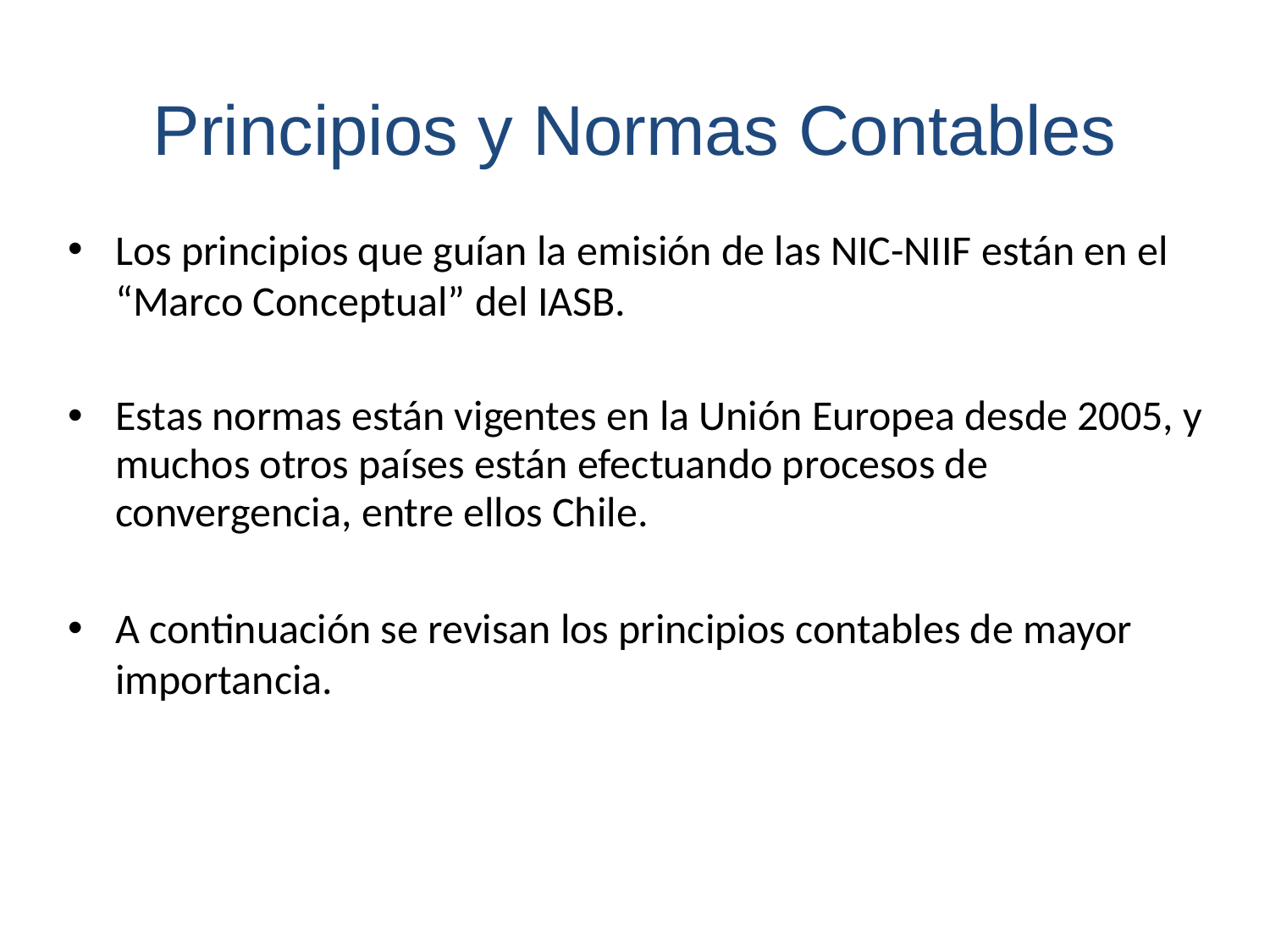

Principios y Normas Contables
Los principios que guían la emisión de las NIC-NIIF están en el “Marco Conceptual” del IASB.

Estas normas están vigentes en la Unión Europea desde 2005, y muchos otros países están efectuando procesos de convergencia, entre ellos Chile.

A continuación se revisan los principios contables de mayor importancia.